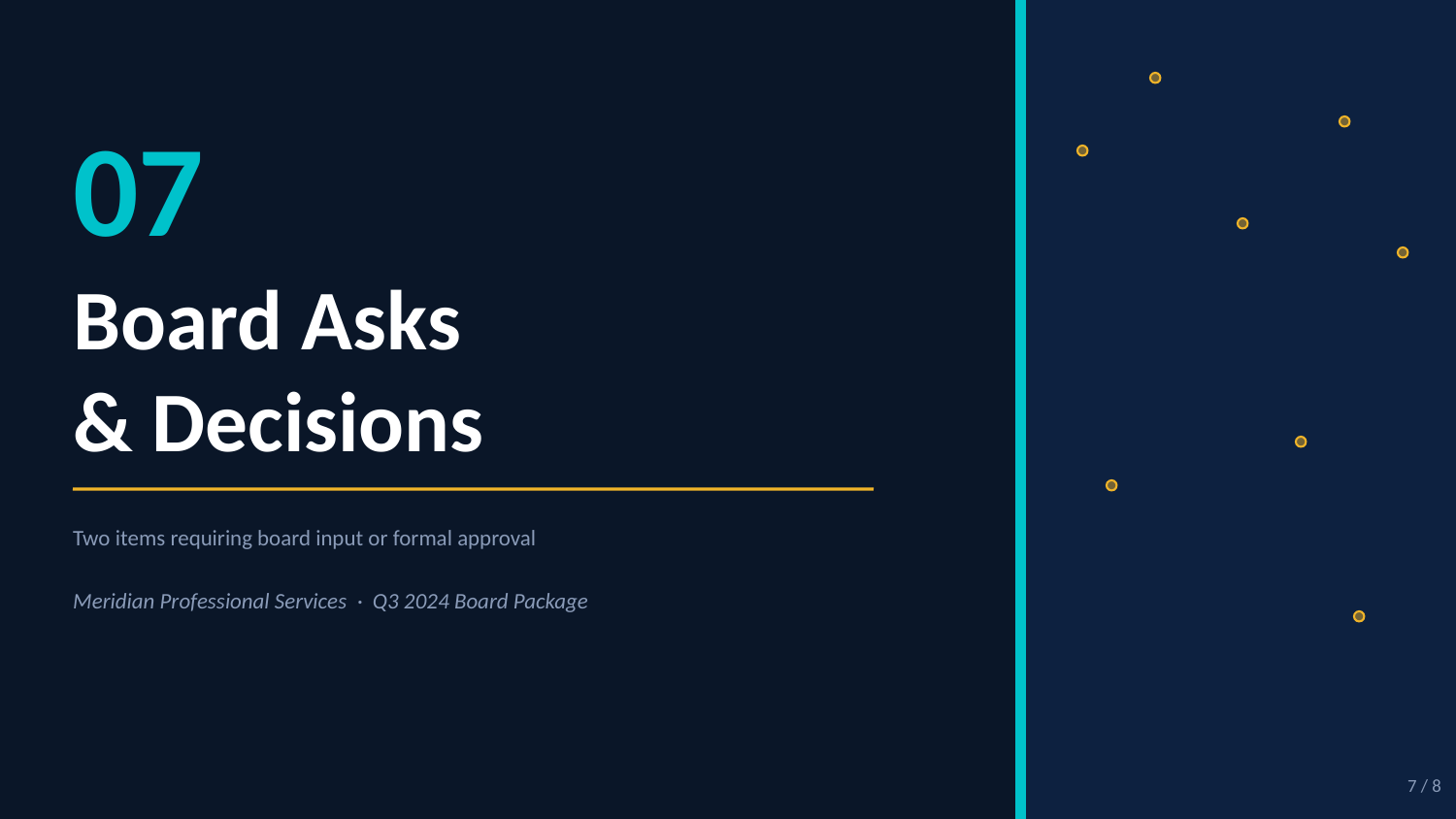

07

Board Asks
& Decisions

Two items requiring board input or formal approval
Meridian Professional Services  ·  Q3 2024 Board Package

7 / 8